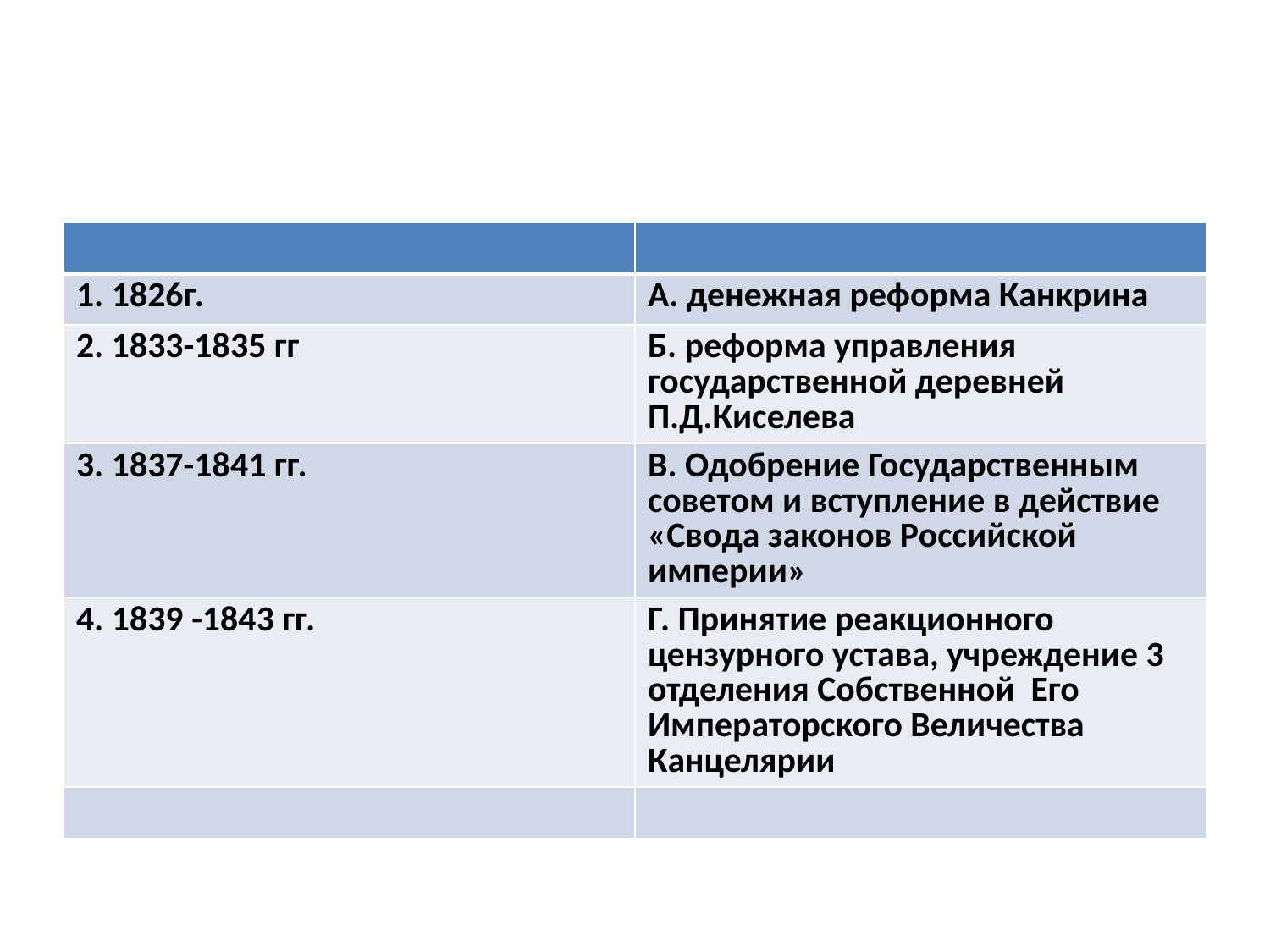

#
|  |  |
| --- | --- |
| 1. 1826г. | А. денежная реформа Канкрина |
| 2. 1833-1835 гг | Б. реформа управления государственной деревней П.Д.Киселева |
| 3. 1837-1841 гг. | В. Одобрение Государственным советом и вступление в действие «Свода законов Российской империи» |
| 4. 1839 -1843 гг. | Г. Принятие реакционного цензурного устава, учреждение 3 отделения Собственной Его Императорского Величества Канцелярии |
|  |  |